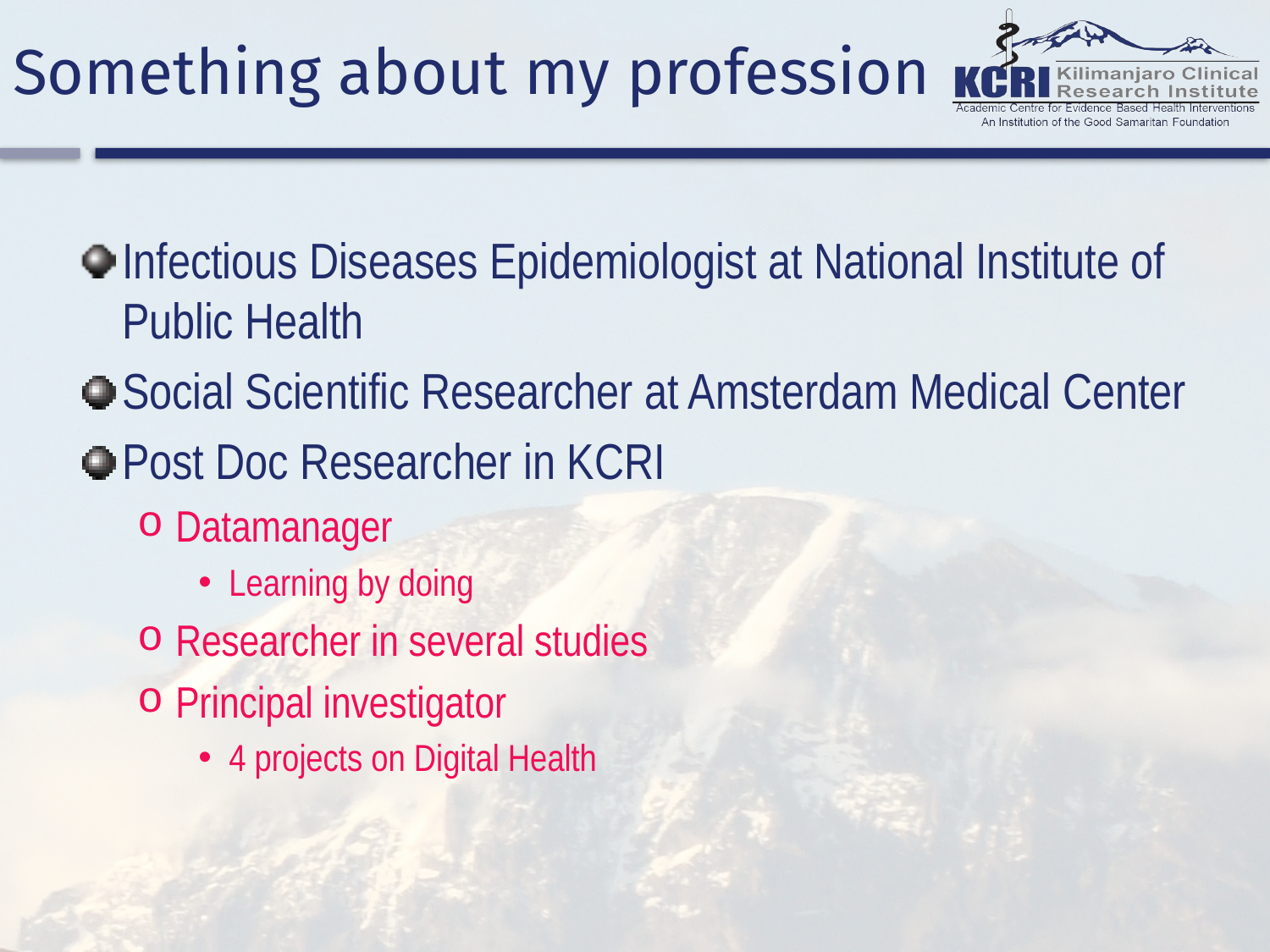

# Something about my profession
Infectious Diseases Epidemiologist at National Institute of Public Health
Social Scientific Researcher at Amsterdam Medical Center
Post Doc Researcher in KCRI
Datamanager
Learning by doing
Researcher in several studies
Principal investigator
4 projects on Digital Health